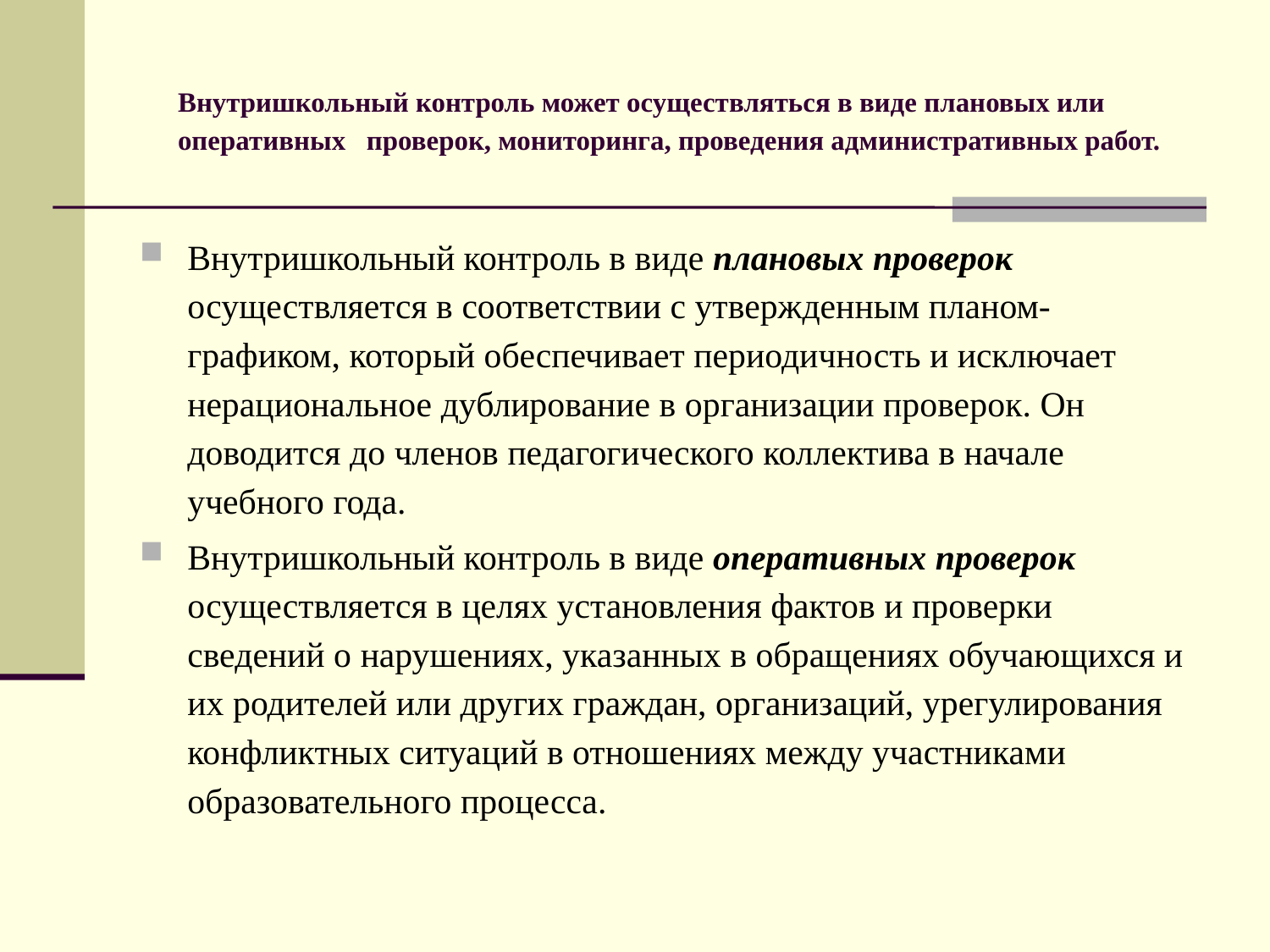

# Внутришкольный контроль может осуществляться в виде плановых или   оперативных   проверок, мониторинга, проведения административных работ.
Внутришкольный контроль в виде плановых проверок осуществляется в соответствии с утвержденным планом-графиком, который обеспечивает периодичность и исключает нерациональное дублирование в организации проверок. Он доводится до членов педагогического коллектива в начале учебного года.
Внутришкольный контроль в виде оперативных проверок осуществляется в целях установления фактов и проверки сведений о нарушени­ях, указанных в обращениях обучающихся и их родителей или других гра­ждан, организаций, урегулирования конфликтных ситуаций в отношениях между участниками образовательного процесса.